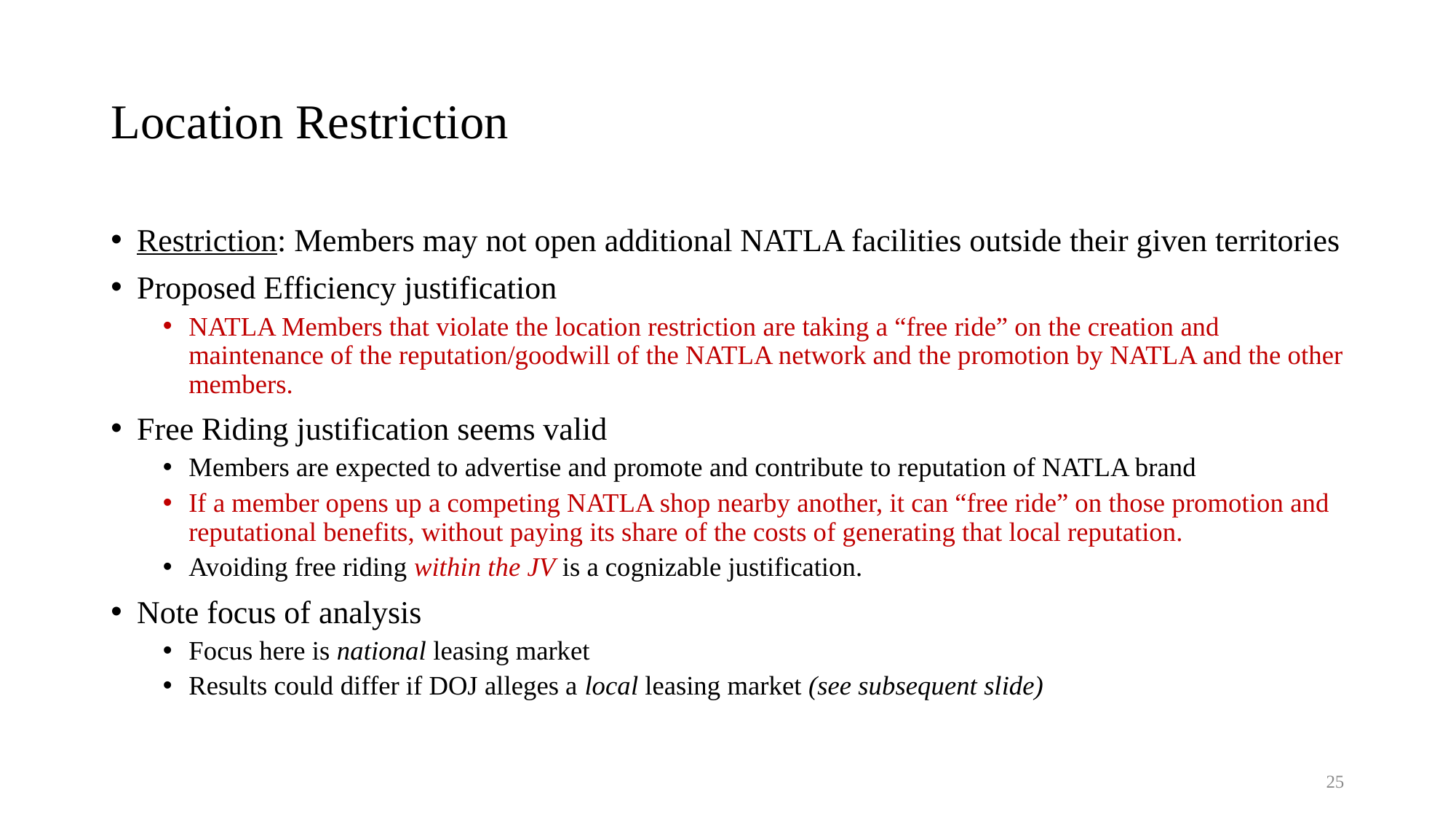

# Location Restriction
Restriction: Members may not open additional NATLA facilities outside their given territories
Proposed Efficiency justification
NATLA Members that violate the location restriction are taking a “free ride” on the creation and maintenance of the reputation/goodwill of the NATLA network and the promotion by NATLA and the other members.
Free Riding justification seems valid
Members are expected to advertise and promote and contribute to reputation of NATLA brand
If a member opens up a competing NATLA shop nearby another, it can “free ride” on those promotion and reputational benefits, without paying its share of the costs of generating that local reputation.
Avoiding free riding within the JV is a cognizable justification.
Note focus of analysis
Focus here is national leasing market
Results could differ if DOJ alleges a local leasing market (see subsequent slide)

25